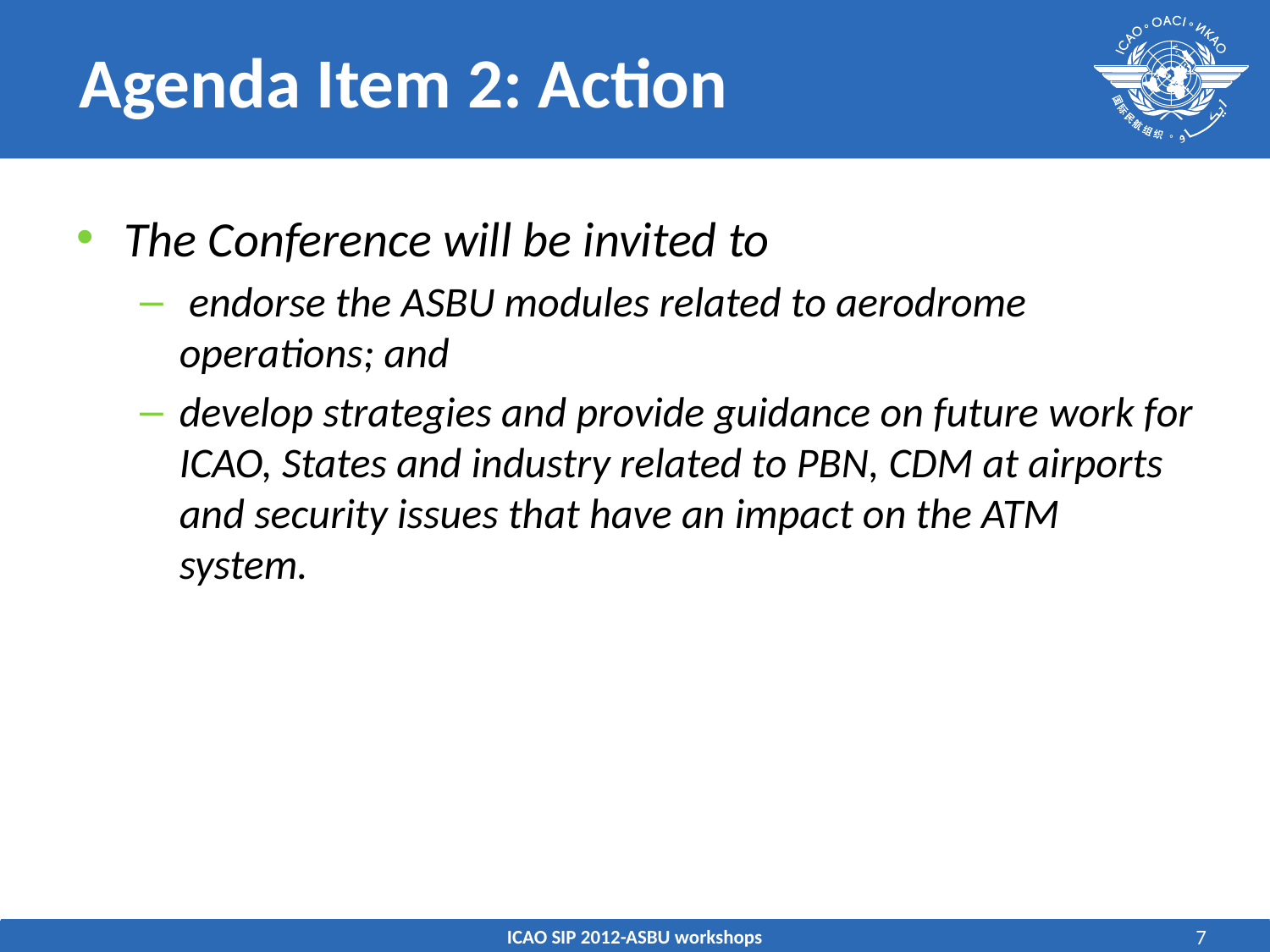

# Agenda Item 2: Action
The Conference will be invited to
 endorse the ASBU modules related to aerodrome operations; and
develop strategies and provide guidance on future work for ICAO, States and industry related to PBN, CDM at airports and security issues that have an impact on the ATM system.

ICAO SIP 2012-ASBU workshops
7